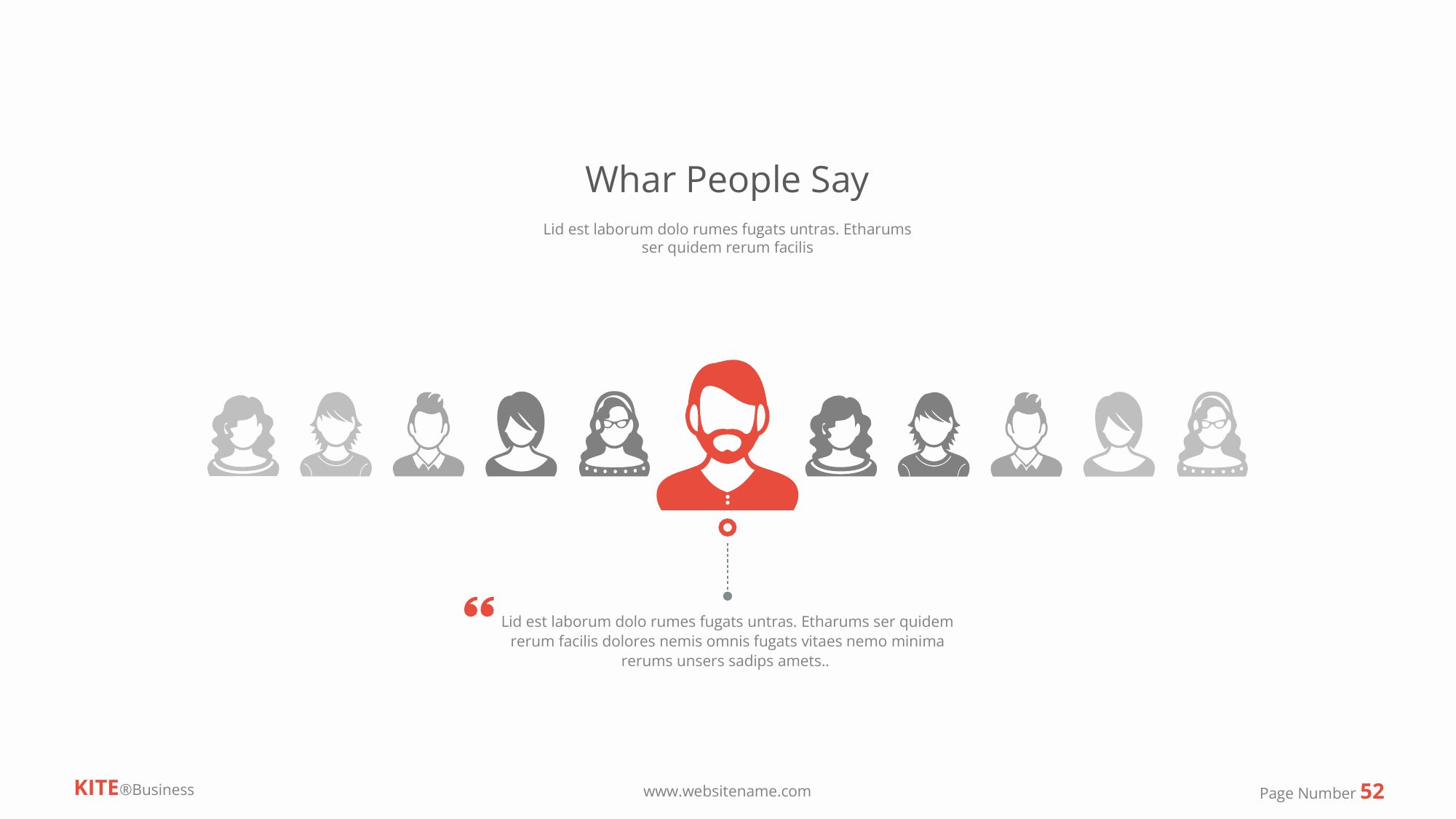

Whar People Say
Lid est laborum dolo rumes fugats untras. Etharums ser quidem rerum facilis

Lid est laborum dolo rumes fugats untras. Etharums ser quidem rerum facilis dolores nemis omnis fugats vitaes nemo minima rerums unsers sadips amets..
KITE®Business
Page Number 52
www.websitename.com